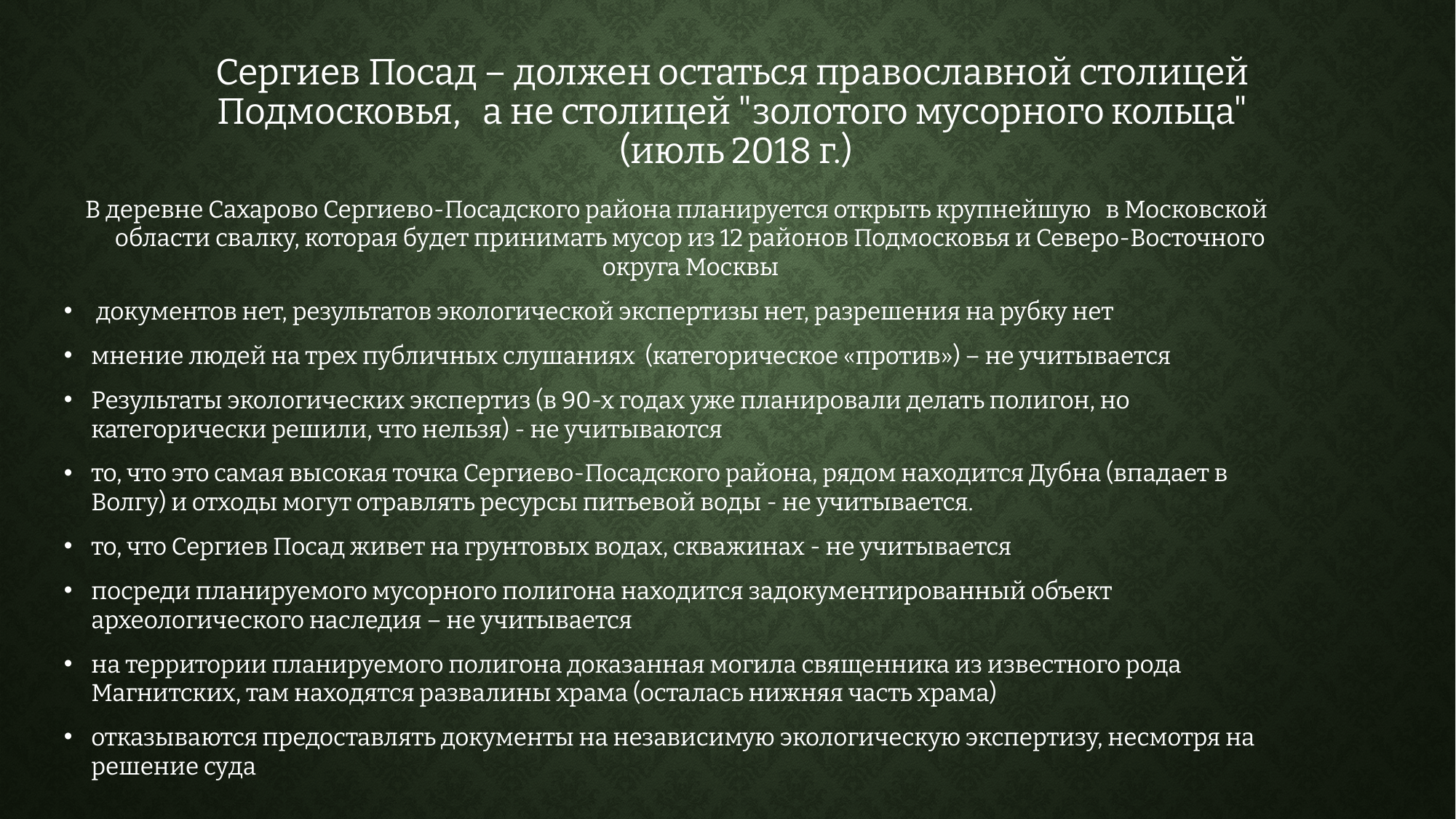

# Сергиев Посад – должен остаться православной столицей Подмосковья,   а не столицей "золотого мусорного кольца" (июль 2018 г.)
В деревне Сахарово Сергиево-Посадского района планируется открыть крупнейшую   в Московской области свалку, которая будет принимать мусор из 12 районов Подмосковья и Северо-Восточного округа Москвы
 документов нет, результатов экологической экспертизы нет, разрешения на рубку нет
мнение людей на трех публичных слушаниях  (категорическое «против») – не учитывается
Результаты экологических экспертиз (в 90-х годах уже планировали делать полигон, но категорически решили, что нельзя) - не учитываются
то, что это самая высокая точка Сергиево-Посадского района, рядом находится Дубна (впадает в Волгу) и отходы могут отравлять ресурсы питьевой воды - не учитывается.
то, что Сергиев Посад живет на грунтовых водах, скважинах - не учитывается
посреди планируемого мусорного полигона находится задокументированный объект археологического наследия – не учитывается
на территории планируемого полигона доказанная могила священника из известного рода Магнитских, там находятся развалины храма (осталась нижняя часть храма)
отказываются предоставлять документы на независимую экологическую экспертизу, несмотря на решение суда